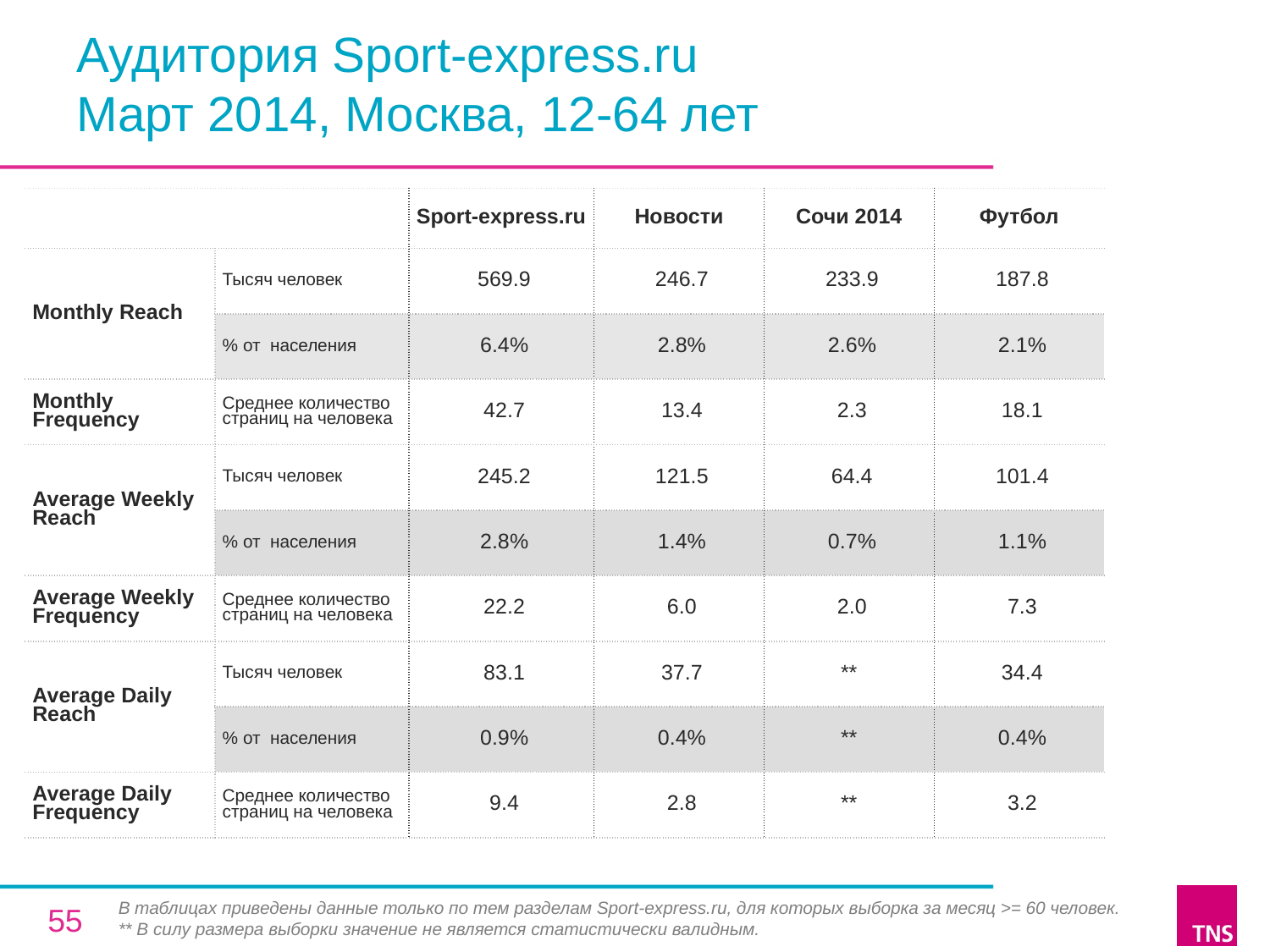

# Аудитория Sport-express.ru Март 2014, Москва, 12-64 лет
|  |  | Sport-express.ru | Новости | Сочи 2014 | Футбол |
| --- | --- | --- | --- | --- | --- |
| Monthly Reach | Тысяч человек | 569.9 | 246.7 | 233.9 | 187.8 |
|  | % от населения | 6.4% | 2.8% | 2.6% | 2.1% |
| Monthly Frequency | Среднее количество страниц на человека | 42.7 | 13.4 | 2.3 | 18.1 |
| Average Weekly Reach | Тысяч человек | 245.2 | 121.5 | 64.4 | 101.4 |
|  | % от населения | 2.8% | 1.4% | 0.7% | 1.1% |
| Average Weekly Frequency | Среднее количество страниц на человека | 22.2 | 6.0 | 2.0 | 7.3 |
| Average Daily Reach | Тысяч человек | 83.1 | 37.7 | \*\* | 34.4 |
|  | % от населения | 0.9% | 0.4% | \*\* | 0.4% |
| Average Daily Frequency | Среднее количество страниц на человека | 9.4 | 2.8 | \*\* | 3.2 |
В таблицах приведены данные только по тем разделам Sport-express.ru, для которых выборка за месяц >= 60 человек.
** В силу размера выборки значение не является статистически валидным.
55